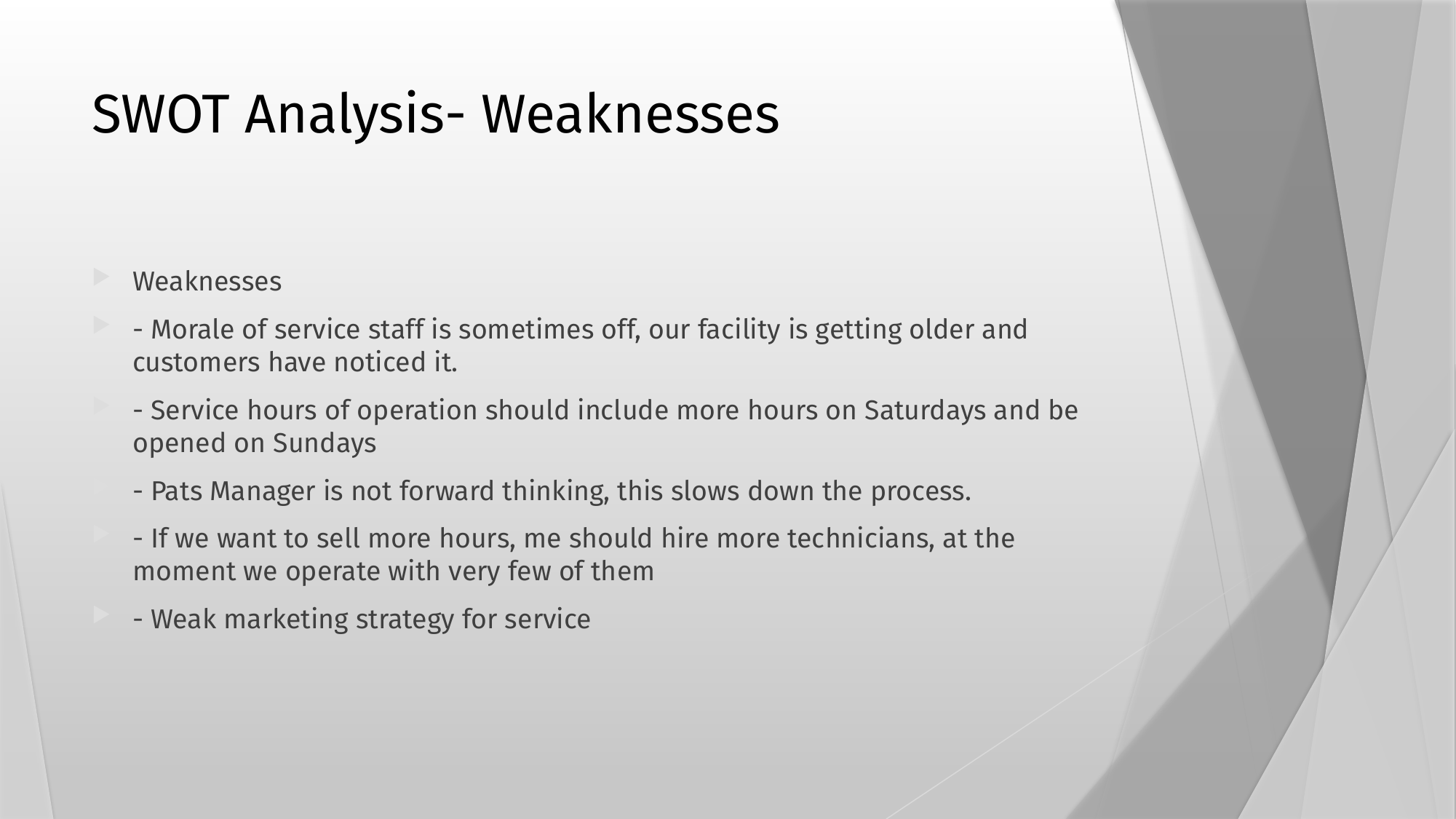

# SWOT Analysis- Weaknesses
Weaknesses
- Morale of service staff is sometimes off, our facility is getting older and customers have noticed it.
- Service hours of operation should include more hours on Saturdays and be opened on Sundays
- Pats Manager is not forward thinking, this slows down the process.
- If we want to sell more hours, me should hire more technicians, at the moment we operate with very few of them
- Weak marketing strategy for service